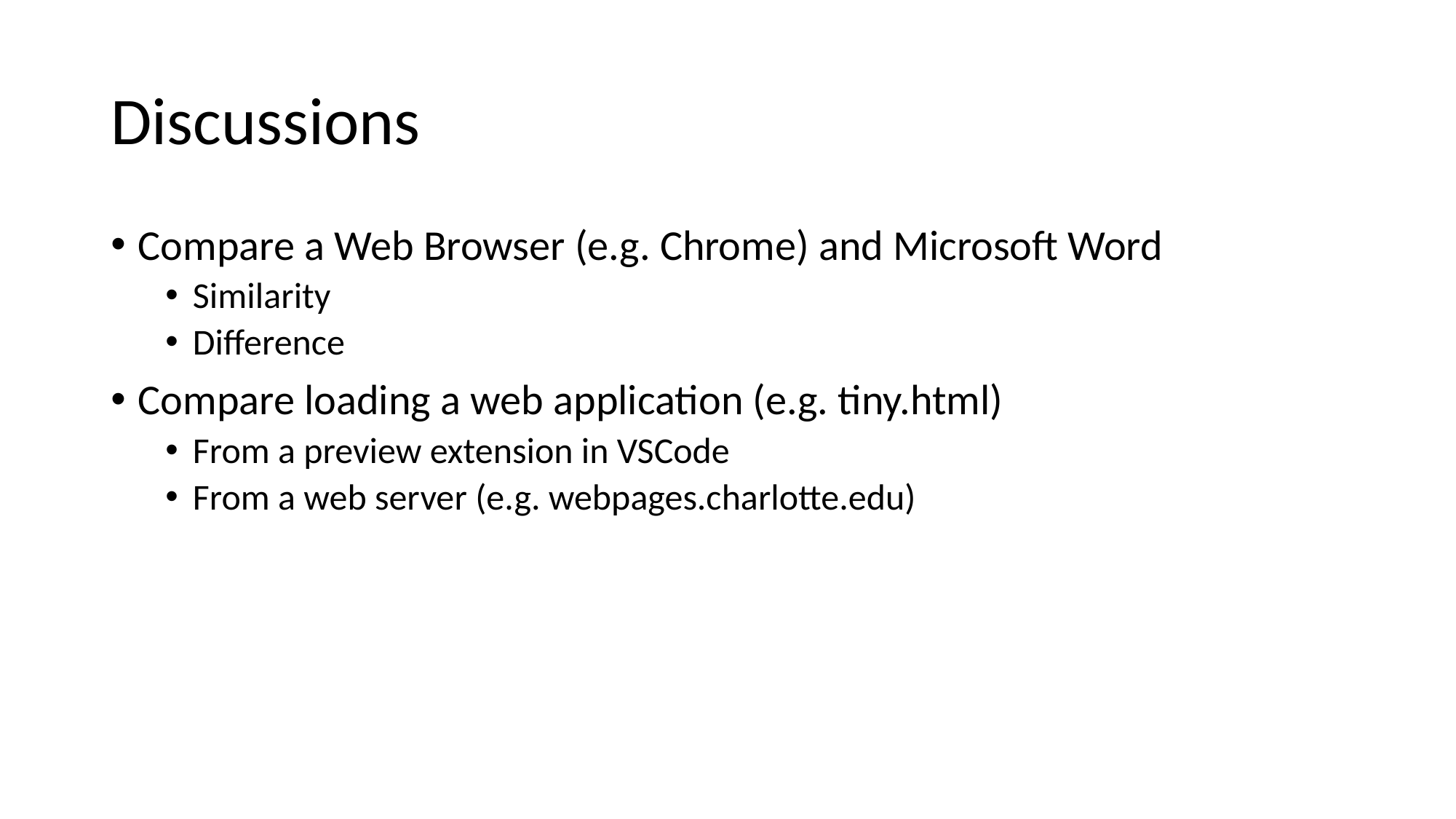

# Discussions
Compare a Web Browser (e.g. Chrome) and Microsoft Word
Similarity
Difference
Compare loading a web application (e.g. tiny.html)
From a preview extension in VSCode
From a web server (e.g. webpages.charlotte.edu)